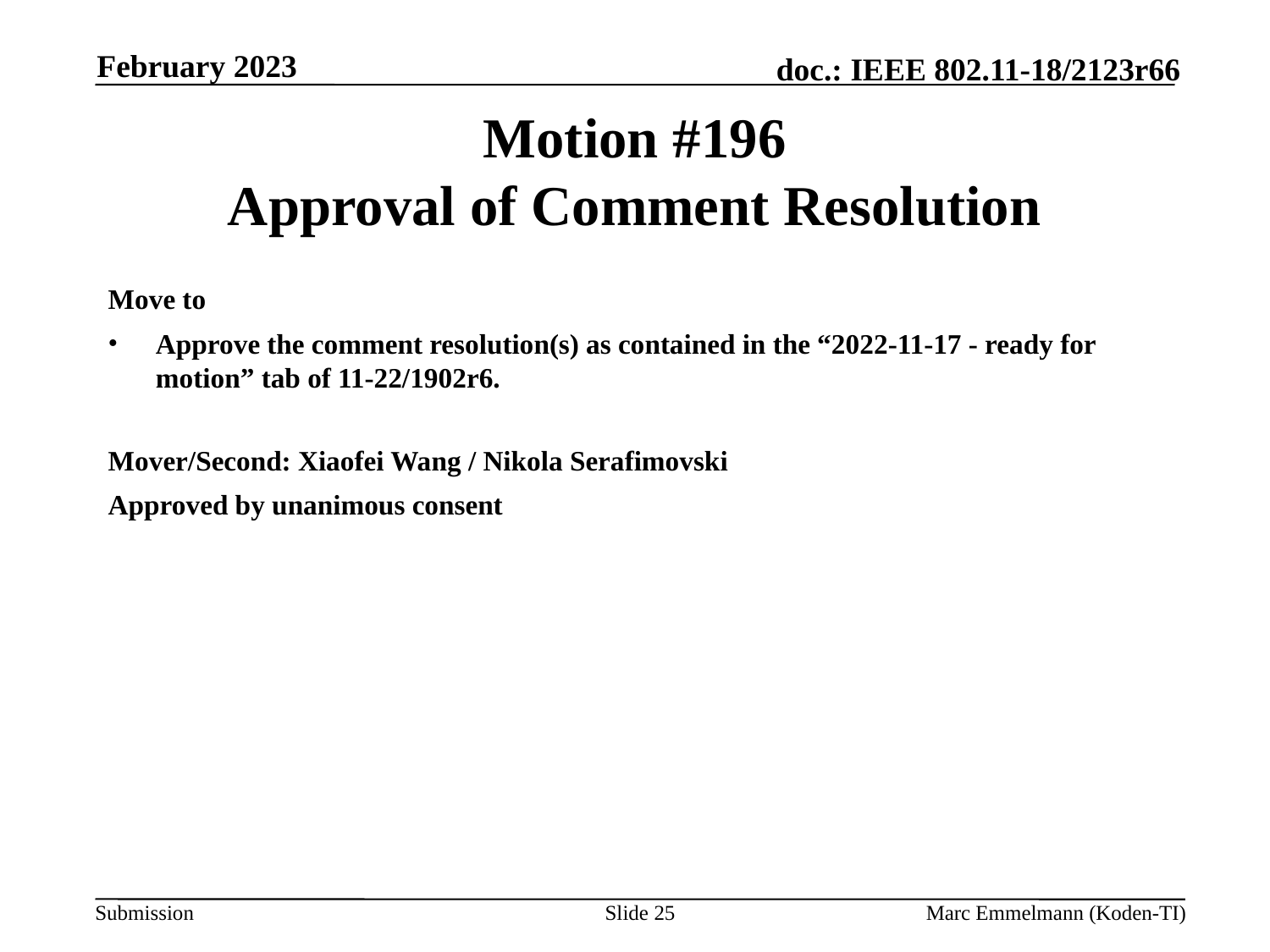

February 2023
# Motion #196 Approval of Comment Resolution
Move to
Approve the comment resolution(s) as contained in the “2022-11-17 - ready for motion” tab of 11-22/1902r6.

Mover/Second: Xiaofei Wang / Nikola Serafimovski
Approved by unanimous consent

Slide 25
Marc Emmelmann (Koden-TI)